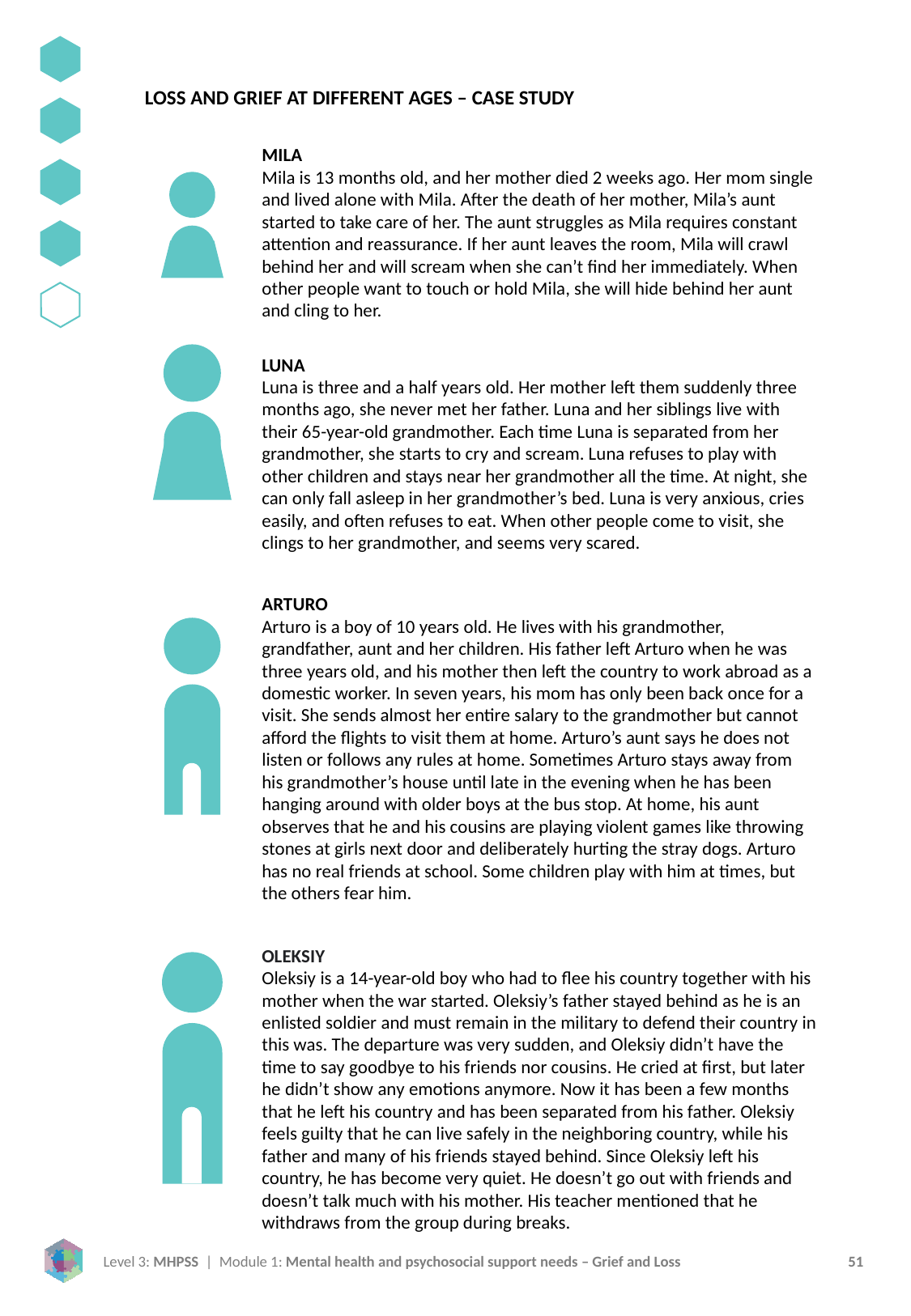

LOSS AND GRIEF AT DIFFERENT AGES – CASE STUDY

MILA
Mila is 13 months old, and her mother died 2 weeks ago. Her mom single and lived alone with Mila. After the death of her mother, Mila’s aunt started to take care of her. The aunt struggles as Mila requires constant attention and reassurance. If her aunt leaves the room, Mila will crawl behind her and will scream when she can’t find her immediately. When other people want to touch or hold Mila, she will hide behind her aunt and cling to her.

LUNA
Luna is three and a half years old. Her mother left them suddenly three months ago, she never met her father. Luna and her siblings live with their 65-year-old grandmother. Each time Luna is separated from her grandmother, she starts to cry and scream. Luna refuses to play with other children and stays near her grandmother all the time. At night, she can only fall asleep in her grandmother’s bed. Luna is very anxious, cries easily, and often refuses to eat. When other people come to visit, she clings to her grandmother, and seems very scared.
ARTURO
Arturo is a boy of 10 years old. He lives with his grandmother, grandfather, aunt and her children. His father left Arturo when he was three years old, and his mother then left the country to work abroad as a domestic worker. In seven years, his mom has only been back once for a visit. She sends almost her entire salary to the grandmother but cannot afford the flights to visit them at home. Arturo’s aunt says he does not listen or follows any rules at home. Sometimes Arturo stays away from his grandmother’s house until late in the evening when he has been hanging around with older boys at the bus stop. At home, his aunt observes that he and his cousins are playing violent games like throwing stones at girls next door and deliberately hurting the stray dogs. Arturo has no real friends at school. Some children play with him at times, but the others fear him.

OLEKSIY
Oleksiy is a 14-year-old boy who had to flee his country together with his mother when the war started. Oleksiy’s father stayed behind as he is an enlisted soldier and must remain in the military to defend their country in this was. The departure was very sudden, and Oleksiy didn’t have the time to say goodbye to his friends nor cousins. He cried at first, but later he didn’t show any emotions anymore. Now it has been a few months that he left his country and has been separated from his father. Oleksiy feels guilty that he can live safely in the neighboring country, while his father and many of his friends stayed behind. Since Oleksiy left his country, he has become very quiet. He doesn’t go out with friends and doesn’t talk much with his mother. His teacher mentioned that he withdraws from the group during breaks.